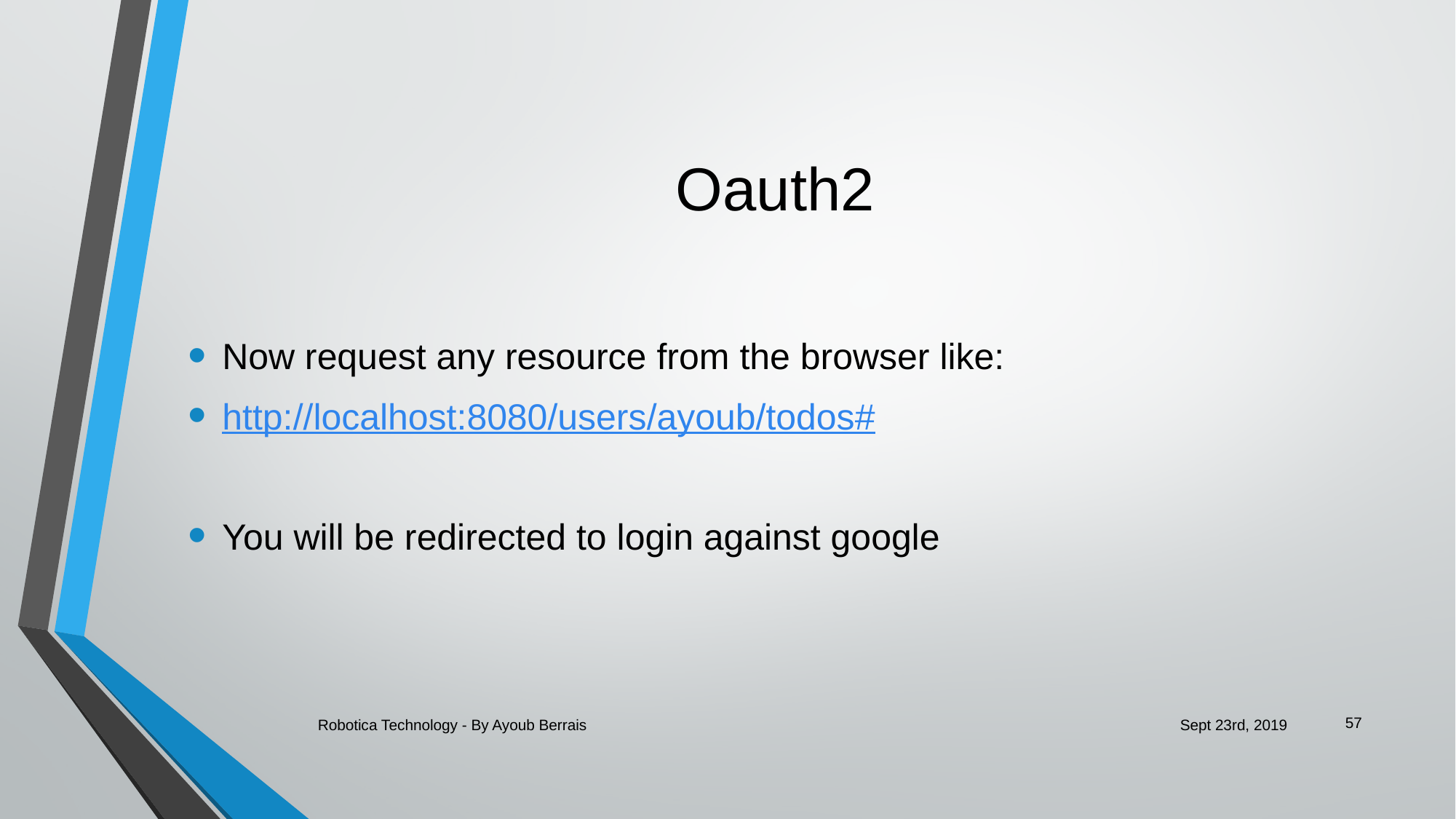

# Oauth2
Now request any resource from the browser like:
http://localhost:8080/users/ayoub/todos#

You will be redirected to login against google

57
Robotica Technology - By Ayoub Berrais
Sept 23rd, 2019